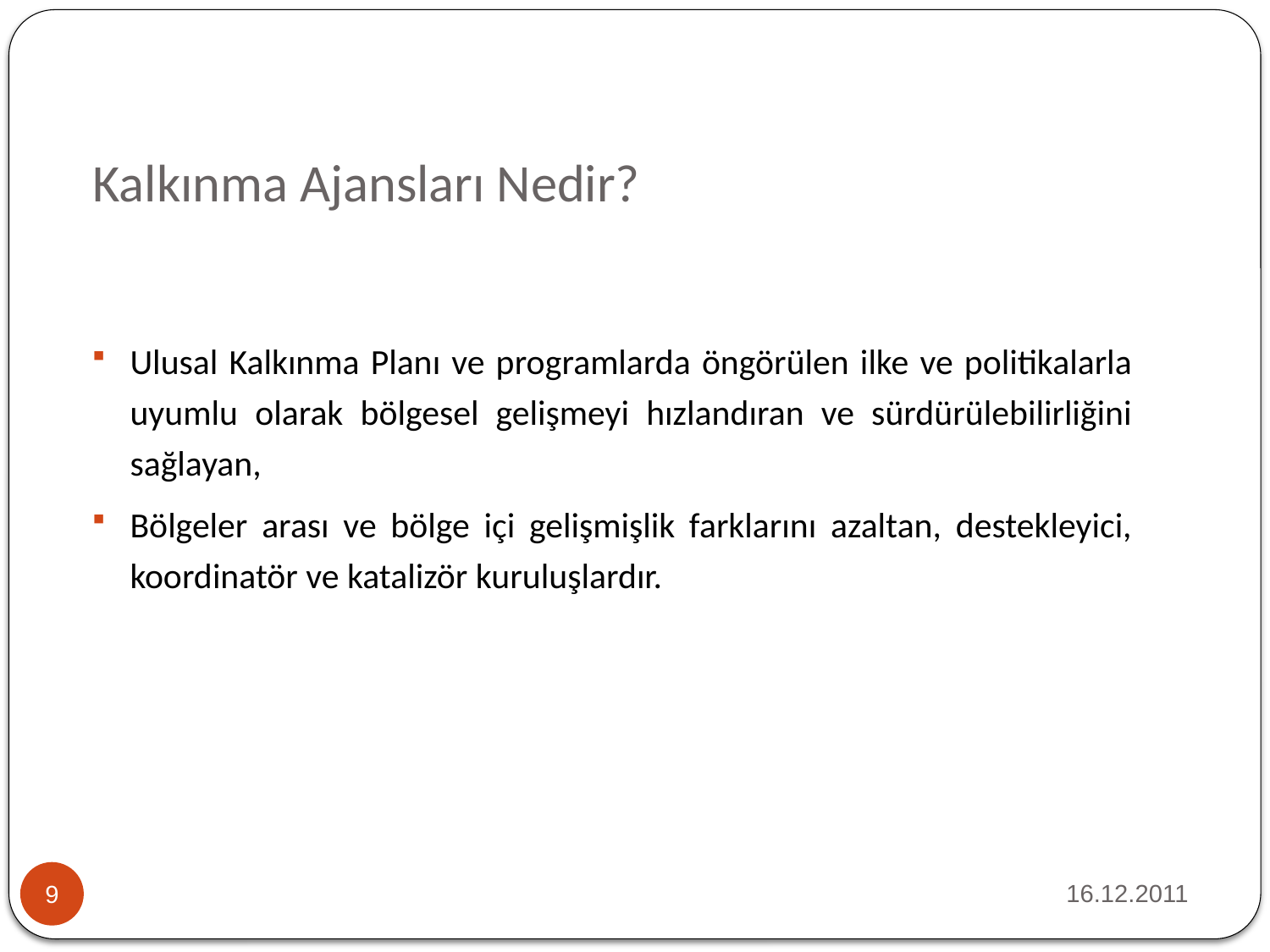

# Kalkınma Ajansları Nedir?
Ulusal Kalkınma Planı ve programlarda öngörülen ilke ve politikalarla uyumlu olarak bölgesel gelişmeyi hızlandıran ve sürdürülebilirliğini sağlayan,
Bölgeler arası ve bölge içi gelişmişlik farklarını azaltan, destekleyici, koordinatör ve katalizör kuruluşlardır.

16.12.2011
9